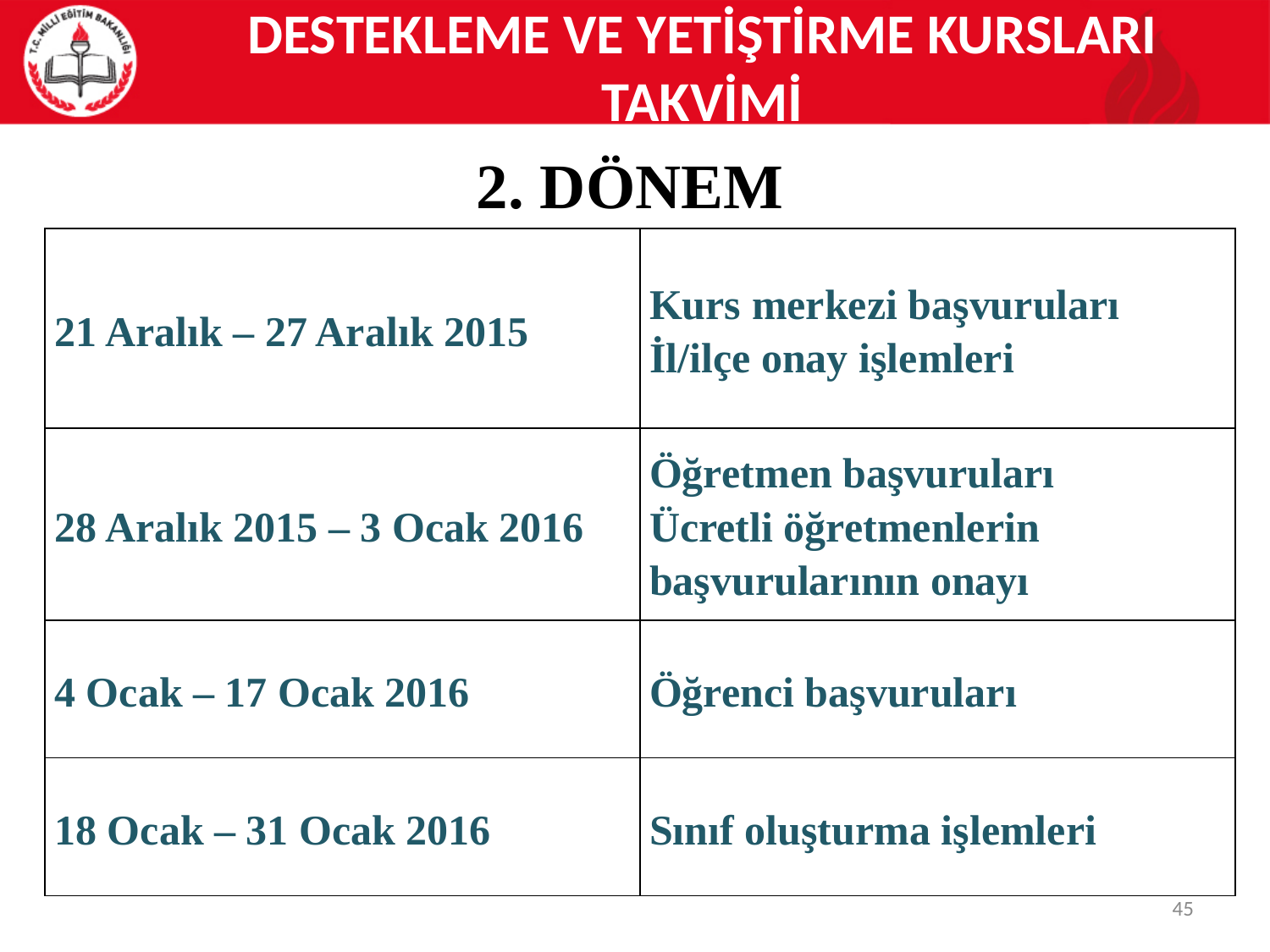

# DESTEKLEME VE YETİŞTİRME KURSLARI TAKVİMİ
2. DÖNEM
| 21 Aralık – 27 Aralık 2015 | Kurs merkezi başvuruları İl/ilçe onay işlemleri |
| --- | --- |
| 28 Aralık 2015 – 3 Ocak 2016 | Öğretmen başvuruları Ücretli öğretmenlerin başvurularının onayı |
| 4 Ocak – 17 Ocak 2016 | Öğrenci başvuruları |
| 18 Ocak – 31 Ocak 2016 | Sınıf oluşturma işlemleri |
45